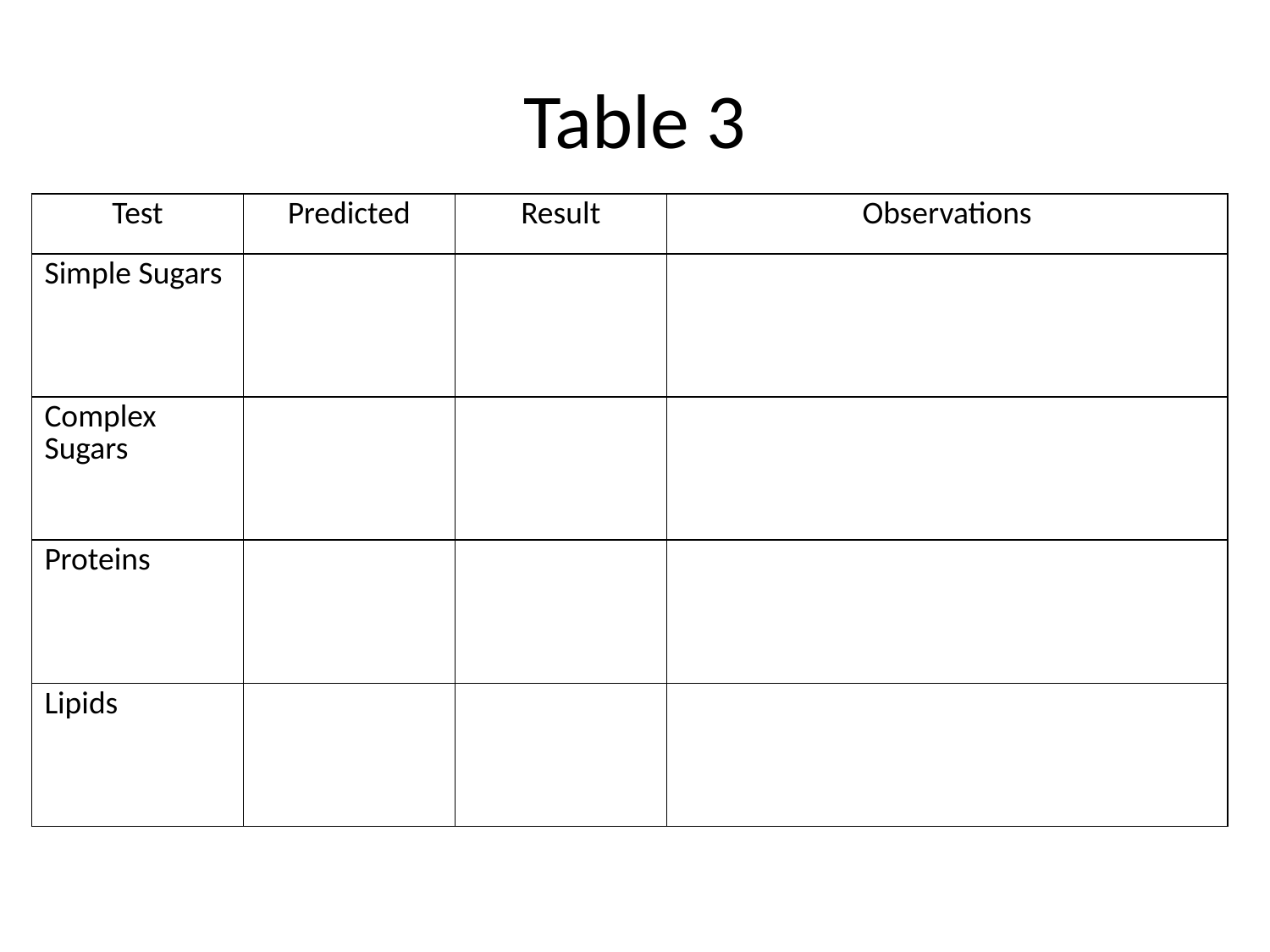

# Table 3
| Test | Predicted | Result | Observations |
| --- | --- | --- | --- |
| Simple Sugars |  |  |  |
| Complex Sugars |  |  |  |
| Proteins |  |  |  |
| Lipids |  |  |  |